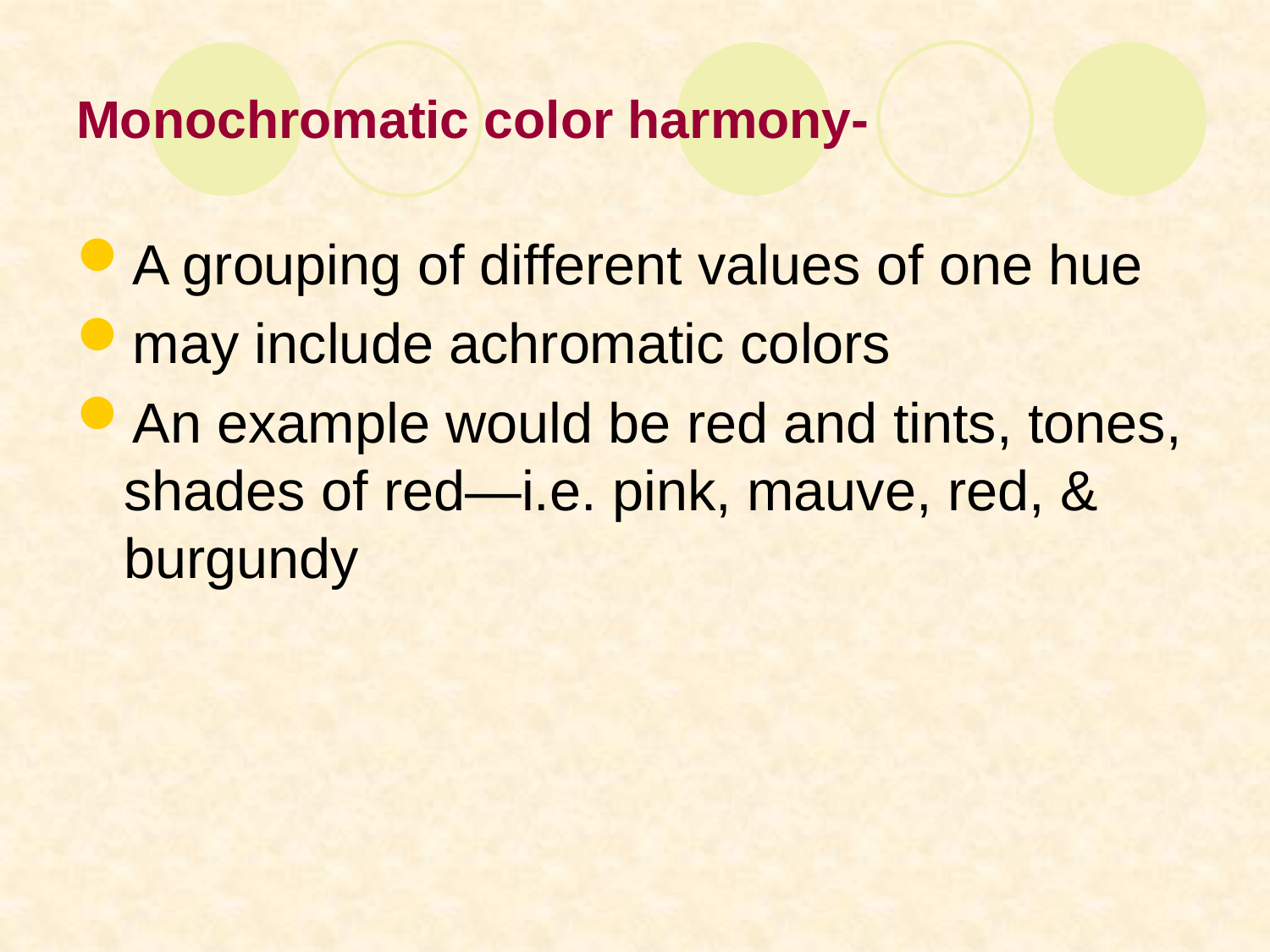

# Monochromatic color harmony-
A grouping of different values of one hue
may include achromatic colors
An example would be red and tints, tones, shades of red—i.e. pink, mauve, red, & burgundy